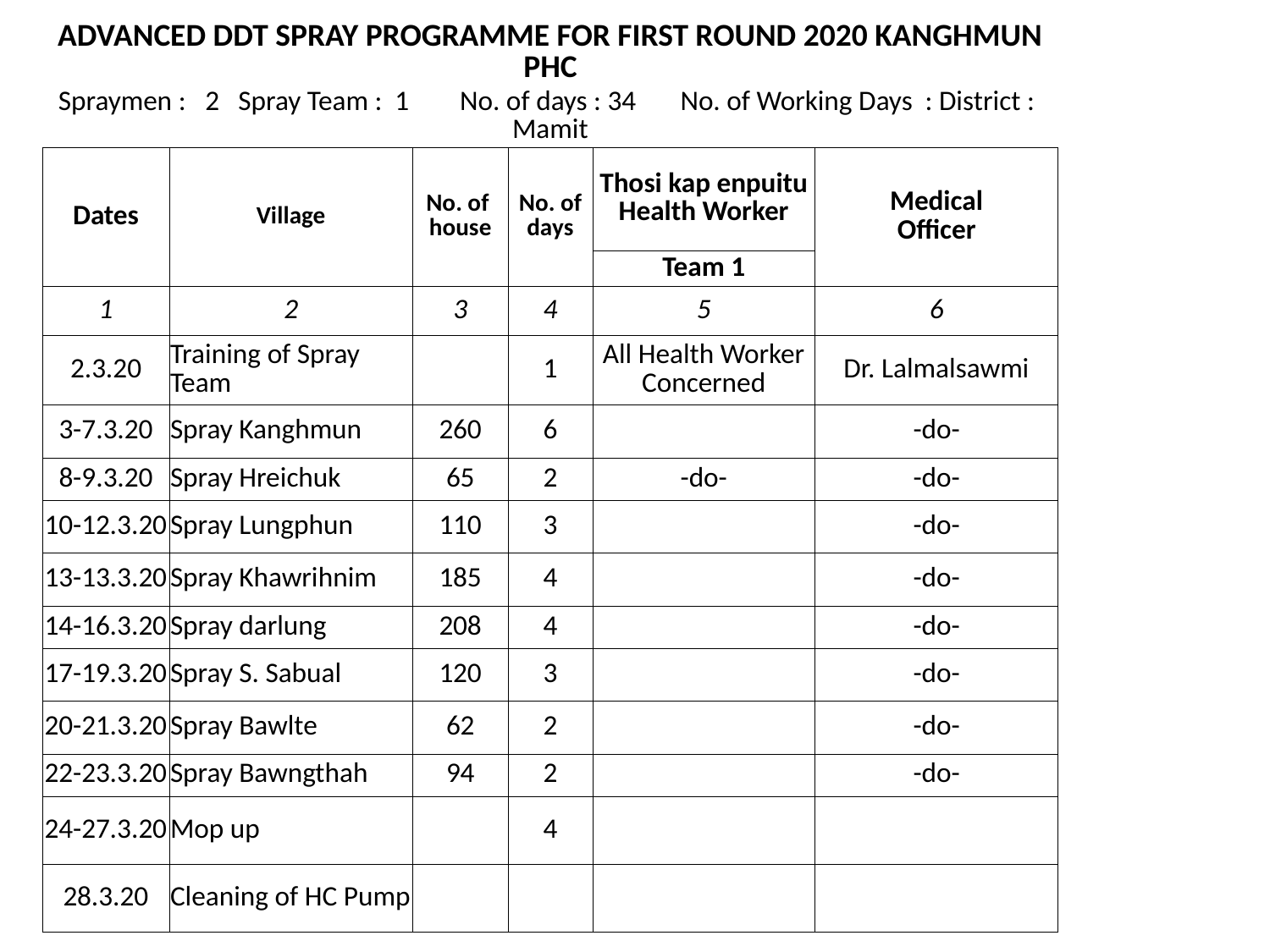

| ADVANCED DDT SPRAY PROGRAMME FOR FIRST ROUND 2020 KANGHMUN PHC |  |  |  |  |  |
| --- | --- | --- | --- | --- | --- |
| Spraymen : 2 Spray Team : 1 No. of days : 34 No. of Working Days : District : Mamit |  |  |  |  |  |
| Dates | Village | No. of house | No. of days | Thosi kap enpuitu Health Worker | Medical Officer |
|  |  |  |  | Team 1 |  |
| 1 | 2 | 3 | 4 | 5 | 6 |
| 2.3.20 | Training of Spray Team |  | 1 | All Health Worker Concerned | Dr. Lalmalsawmi |
| 3-7.3.20 | Spray Kanghmun | 260 | 6 |  | -do- |
| 8-9.3.20 | Spray Hreichuk | 65 | 2 | -do- | -do- |
| 10-12.3.20 | Spray Lungphun | 110 | 3 |  | -do- |
| 13-13.3.20 | Spray Khawrihnim | 185 | 4 |  | -do- |
| 14-16.3.20 | Spray darlung | 208 | 4 |  | -do- |
| 17-19.3.20 | Spray S. Sabual | 120 | 3 |  | -do- |
| 20-21.3.20 | Spray Bawlte | 62 | 2 |  | -do- |
| 22-23.3.20 | Spray Bawngthah | 94 | 2 |  | -do- |
| 24-27.3.20 | Mop up |  | 4 |  |  |
| 28.3.20 | Cleaning of HC Pump |  |  |  |  |